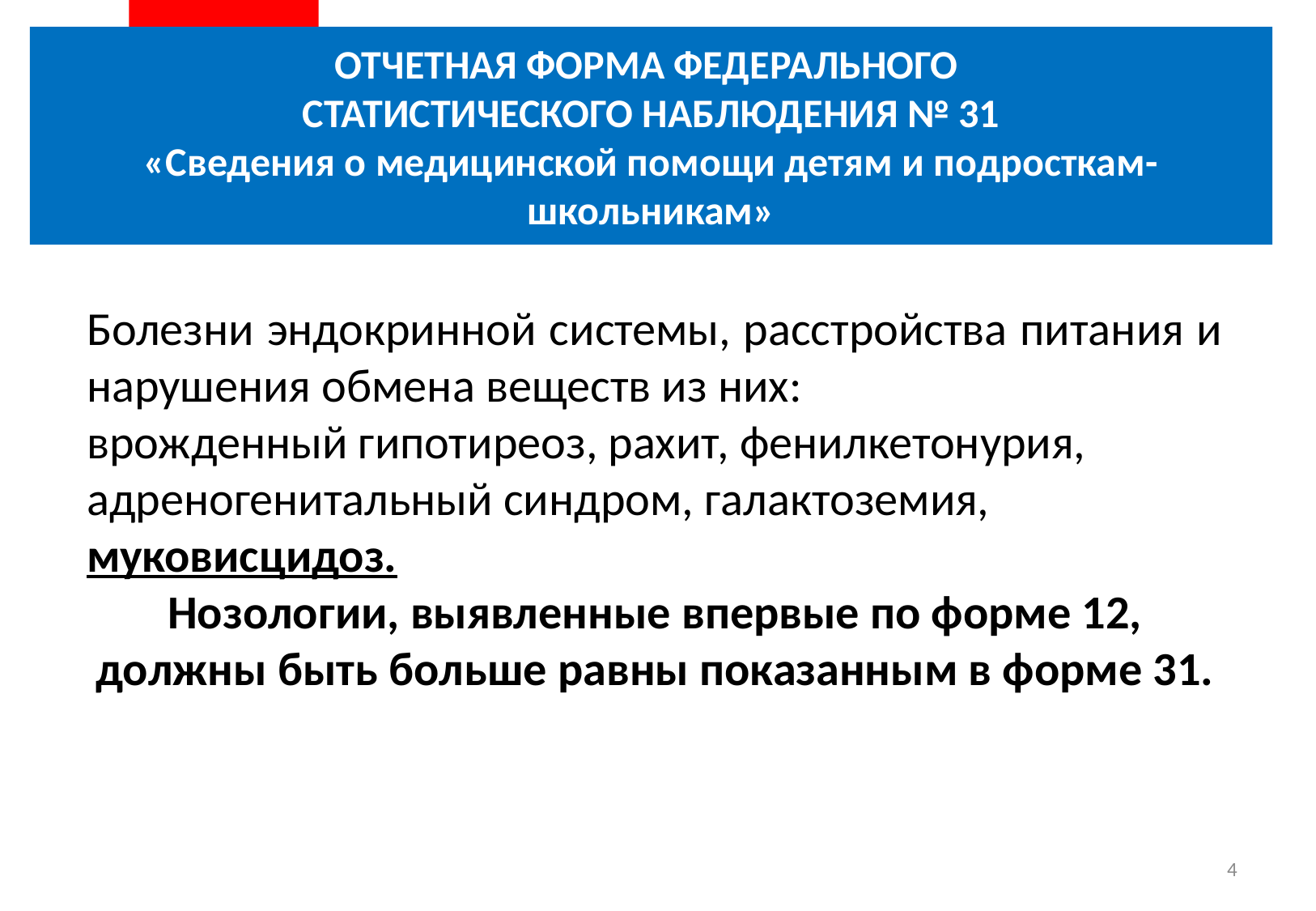

ОТЧЕТНАЯ ФОРМА ФЕДЕРАЛЬНОГО
СТАТИСТИЧЕСКОГО НАБЛЮДЕНИЯ № 31
«Сведения о медицинской помощи детям и подросткам-школьникам»
Болезни эндокринной системы, расстройства питания и нарушения обмена веществ из них:
врожденный гипотиреоз, рахит, фенилкетонурия, адреногенитальный синдром, галактоземия, муковисцидоз.
Нозологии, выявленные впервые по форме 12, должны быть больше равны показанным в форме 31.
4